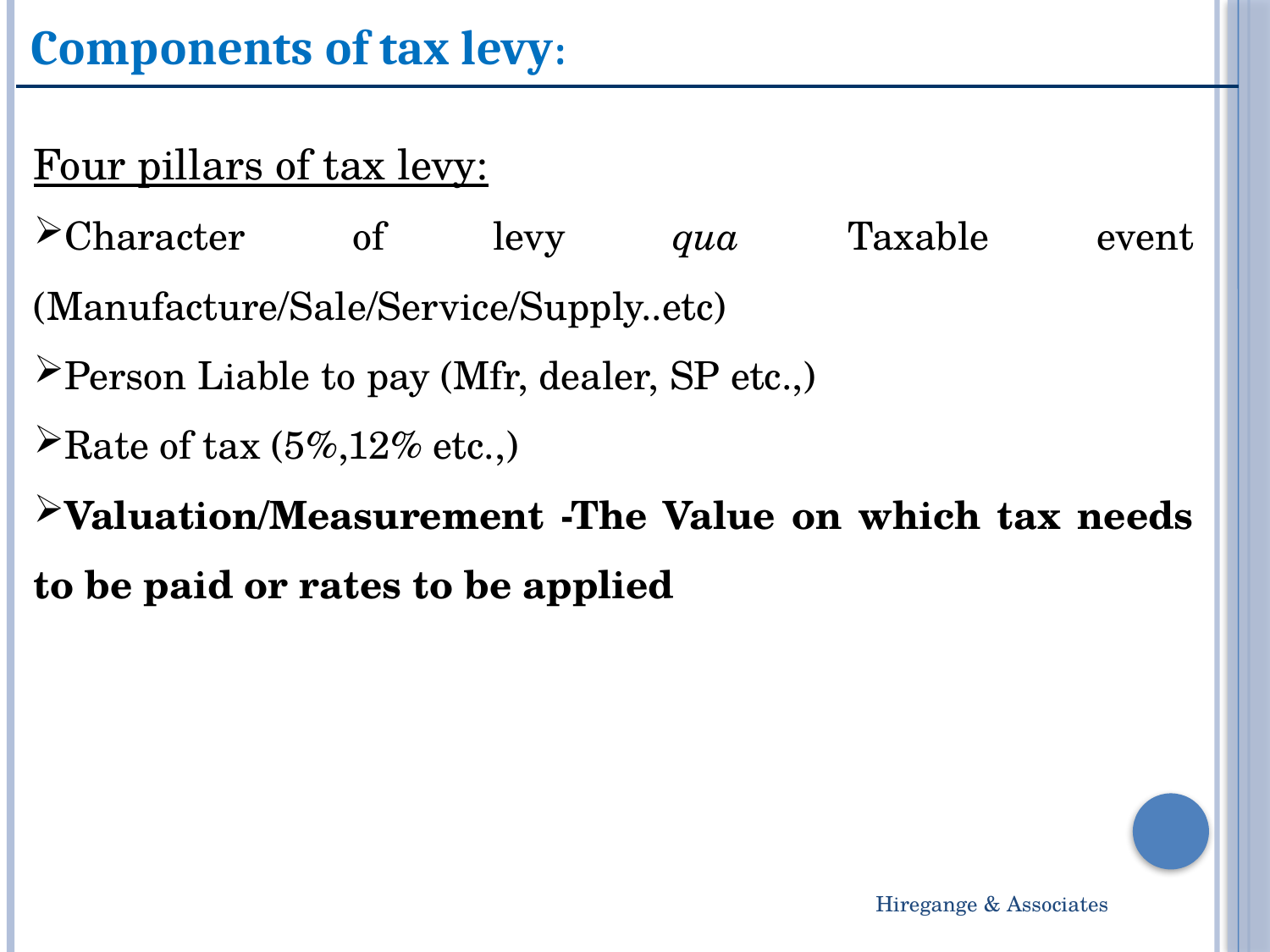

Components of tax levy:

Four pillars of tax levy:
Character of levy qua Taxable event (Manufacture/Sale/Service/Supply..etc)
Person Liable to pay (Mfr, dealer, SP etc.,)
Rate of tax (5%,12% etc.,)
Valuation/Measurement -The Value on which tax needs to be paid or rates to be applied

3
Hiregange & Associates